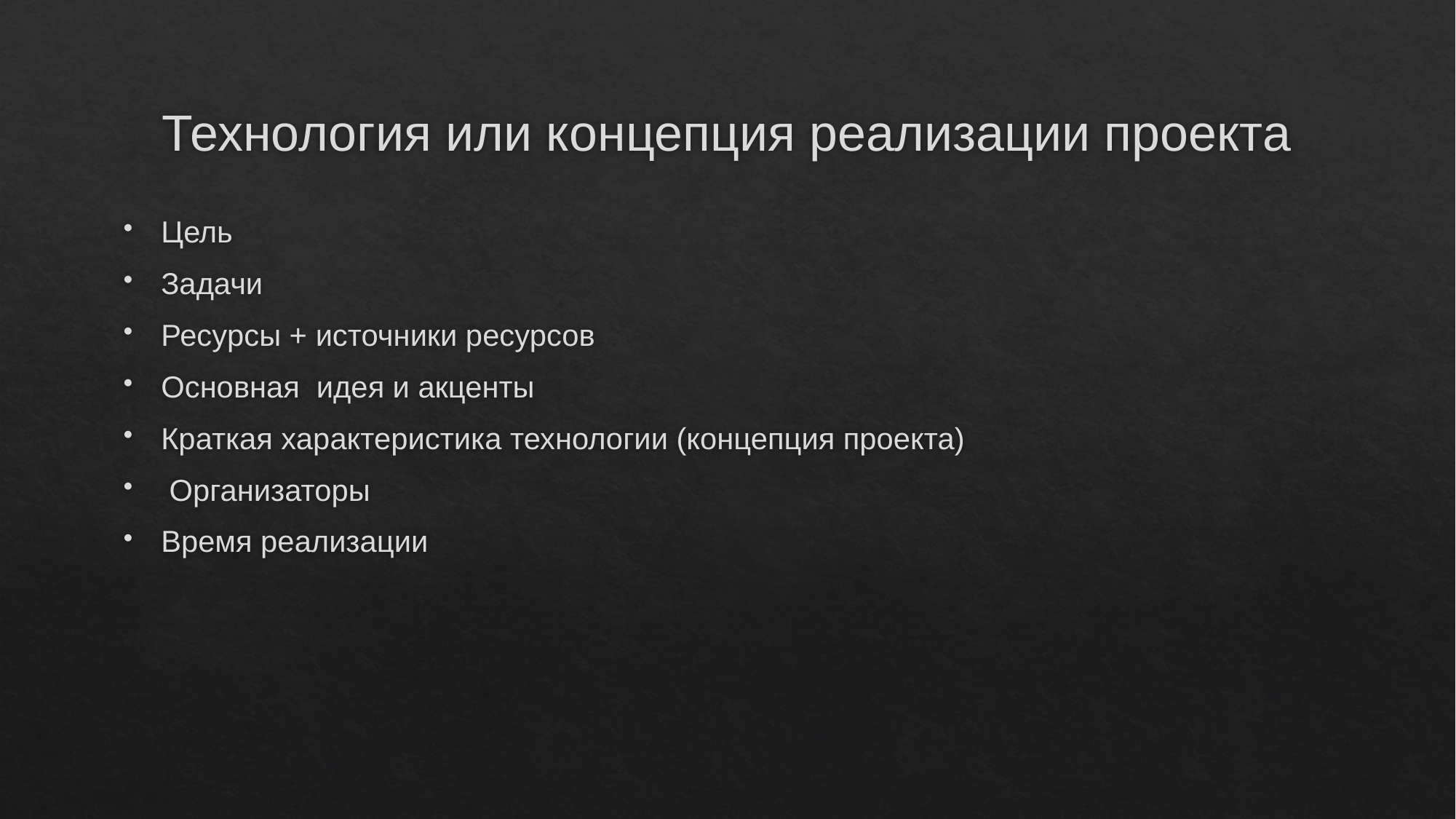

# Технология или концепция реализации проекта
Цель
Задачи
Ресурсы + источники ресурсов
Основная  идея и акценты
Краткая характеристика технологии (концепция проекта)
 Организаторы
Время реализации